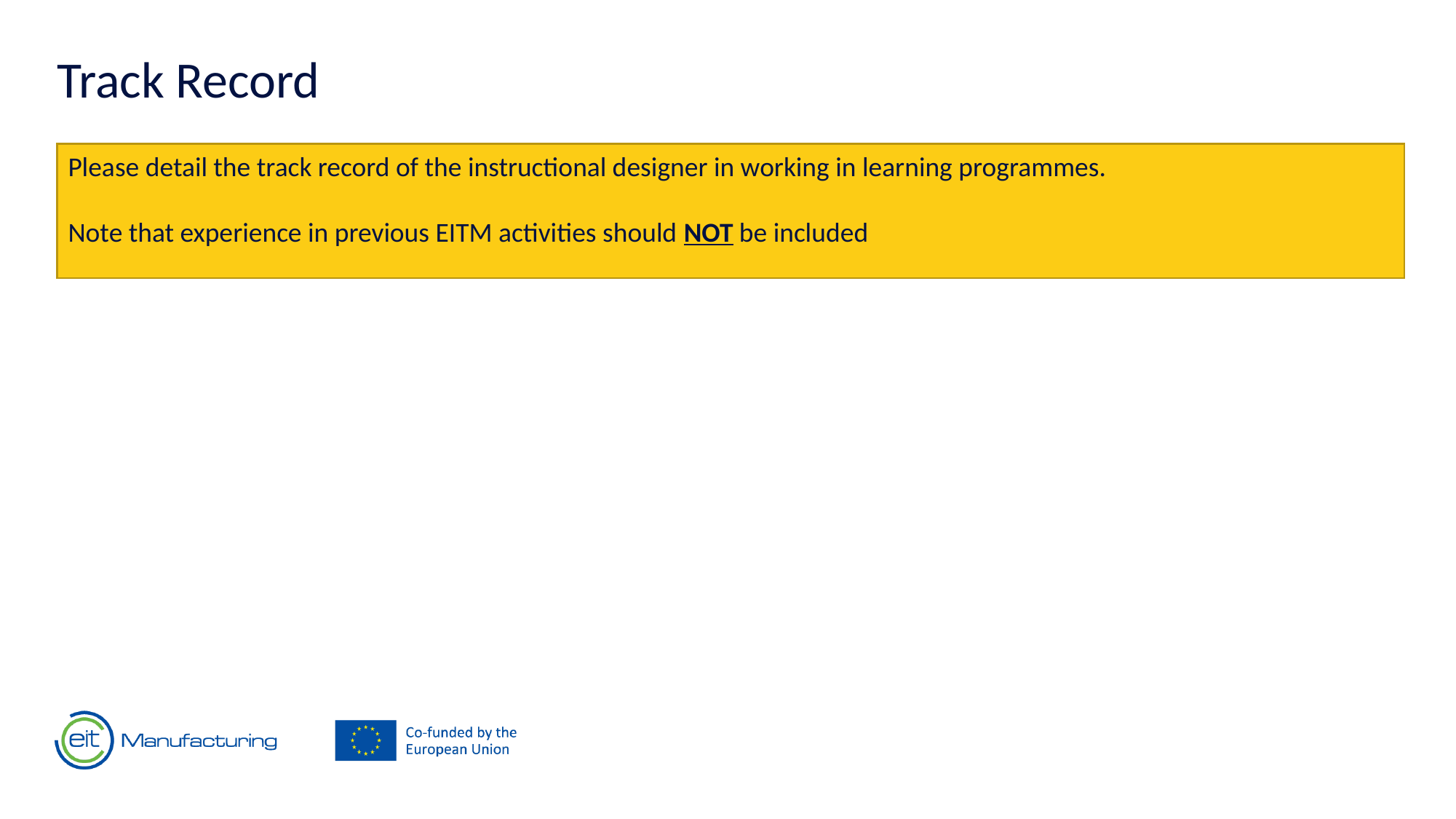

Track Record

Please detail the track record of the instructional designer in working in learning programmes.

Note that experience in previous EITM activities should NOT be included